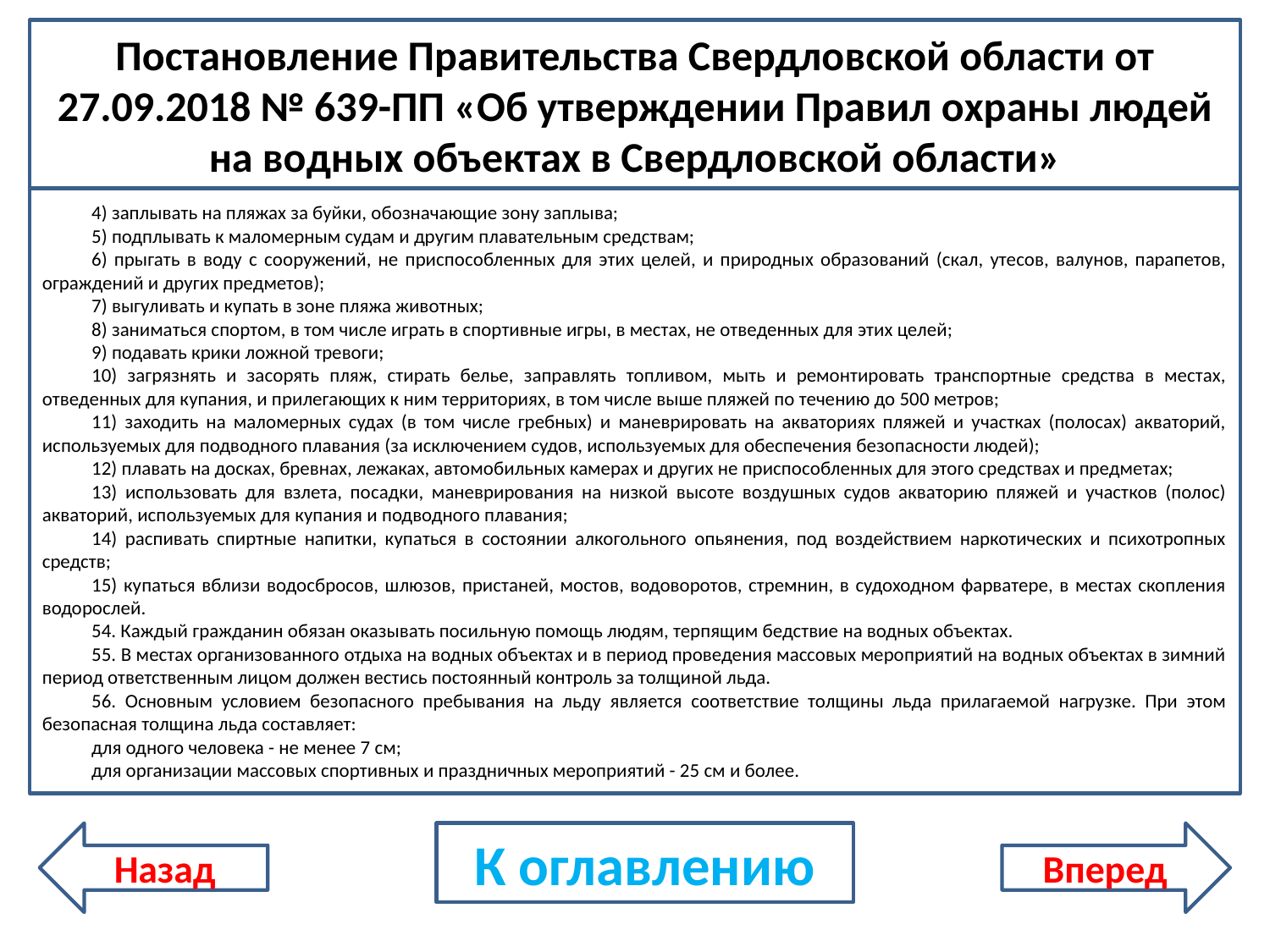

Постановление Правительства Свердловской области от 27.09.2018 № 639-ПП «Об утверждении Правил охраны людей на водных объектах в Свердловской области»
4) заплывать на пляжах за буйки, обозначающие зону заплыва;
5) подплывать к маломерным судам и другим плавательным средствам;
6) прыгать в воду с сооружений, не приспособленных для этих целей, и природных образований (скал, утесов, валунов, парапетов, ограждений и других предметов);
7) выгуливать и купать в зоне пляжа животных;
8) заниматься спортом, в том числе играть в спортивные игры, в местах, не отведенных для этих целей;
9) подавать крики ложной тревоги;
10) загрязнять и засорять пляж, стирать белье, заправлять топливом, мыть и ремонтировать транспортные средства в местах, отведенных для купания, и прилегающих к ним территориях, в том числе выше пляжей по течению до 500 метров;
11) заходить на маломерных судах (в том числе гребных) и маневрировать на акваториях пляжей и участках (полосах) акваторий, используемых для подводного плавания (за исключением судов, используемых для обеспечения безопасности людей);
12) плавать на досках, бревнах, лежаках, автомобильных камерах и других не приспособленных для этого средствах и предметах;
13) использовать для взлета, посадки, маневрирования на низкой высоте воздушных судов акваторию пляжей и участков (полос) акваторий, используемых для купания и подводного плавания;
14) распивать спиртные напитки, купаться в состоянии алкогольного опьянения, под воздействием наркотических и психотропных средств;
15) купаться вблизи водосбросов, шлюзов, пристаней, мостов, водоворотов, стремнин, в судоходном фарватере, в местах скопления водорослей.
54. Каждый гражданин обязан оказывать посильную помощь людям, терпящим бедствие на водных объектах.
55. В местах организованного отдыха на водных объектах и в период проведения массовых мероприятий на водных объектах в зимний период ответственным лицом должен вестись постоянный контроль за толщиной льда.
56. Основным условием безопасного пребывания на льду является соответствие толщины льда прилагаемой нагрузке. При этом безопасная толщина льда составляет:
для одного человека - не менее 7 см;
для организации массовых спортивных и праздничных мероприятий - 25 см и более.
Назад
К оглавлению
Вперед